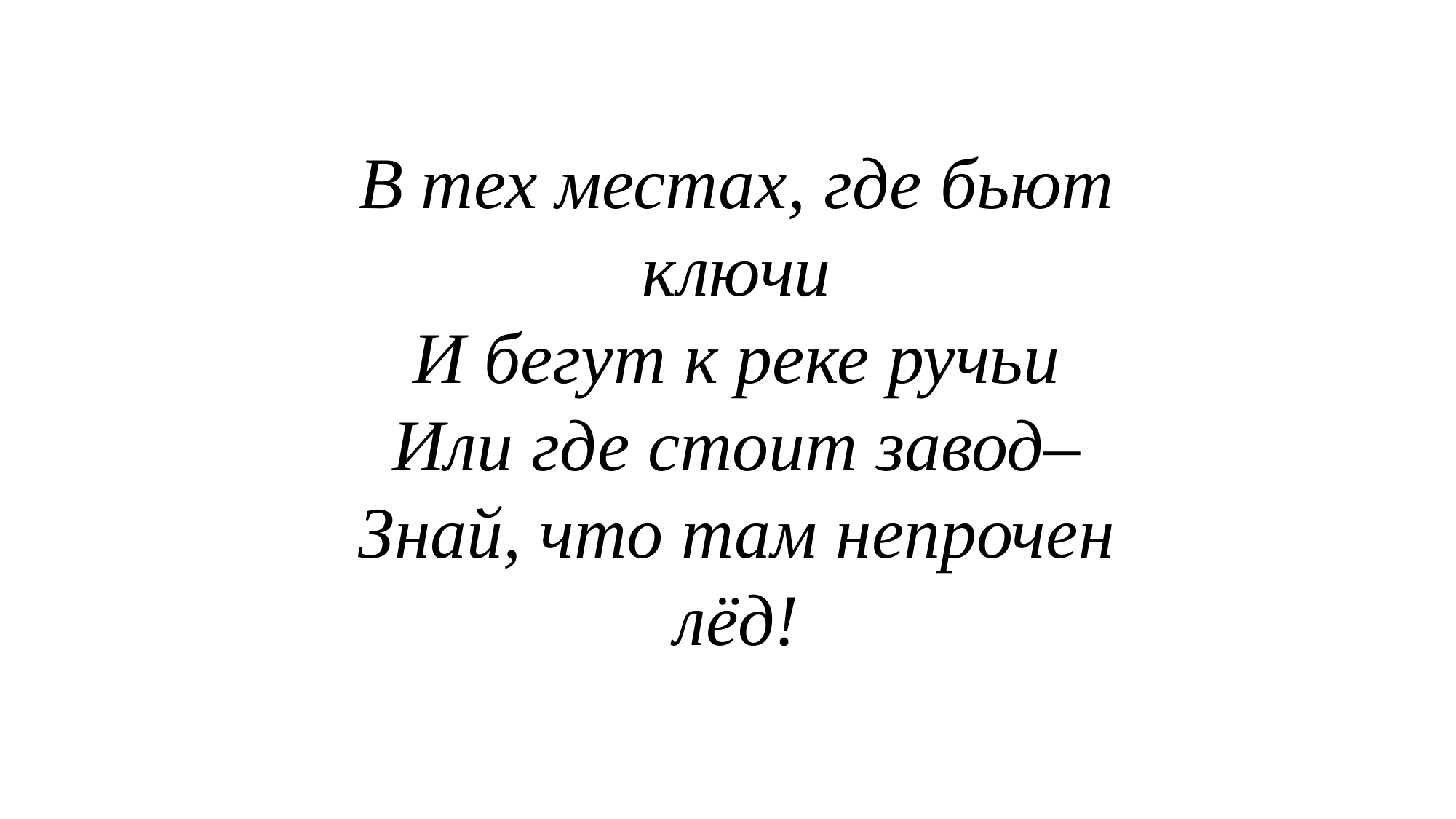

В тех местах, где бьют ключи
И бегут к реке ручьи
Или где стоит завод–
Знай, что там непрочен лёд!